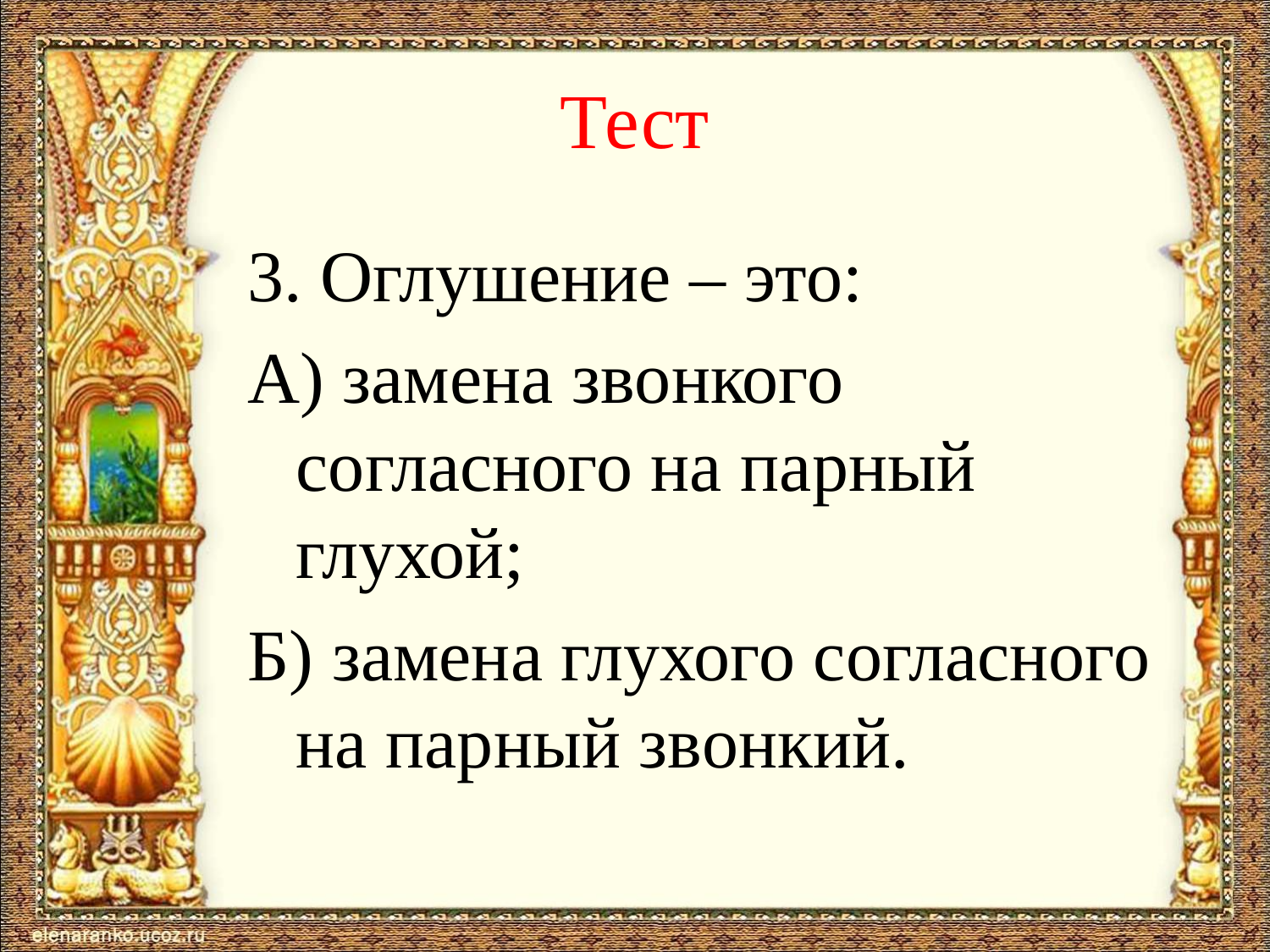

# Тест
3. Оглушение – это:
А) замена звонкого согласного на парный глухой;
Б) замена глухого согласного на парный звонкий.